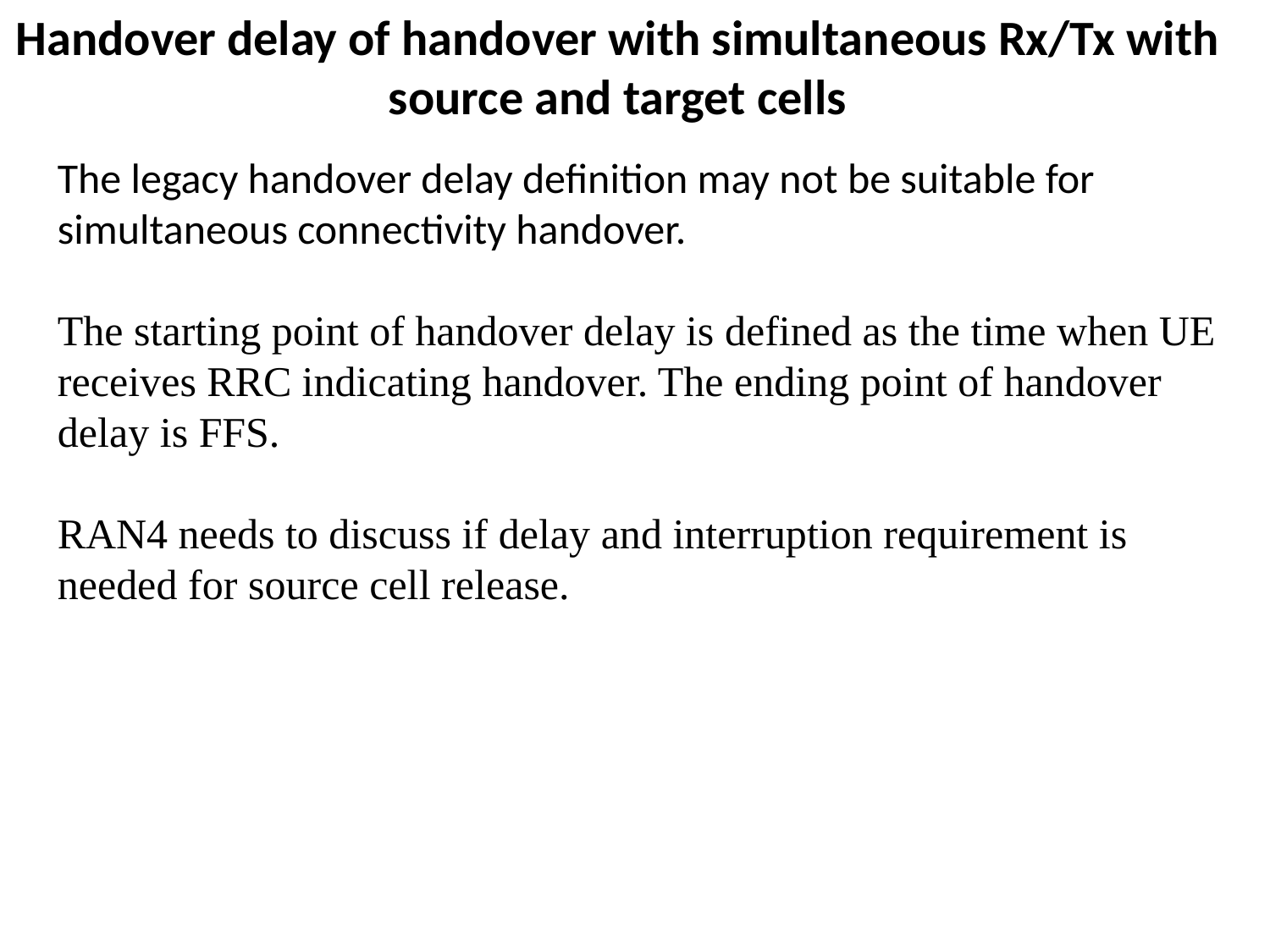

# Handover delay of handover with simultaneous Rx/Tx with source and target cells
The legacy handover delay definition may not be suitable for simultaneous connectivity handover.

The starting point of handover delay is defined as the time when UE receives RRC indicating handover. The ending point of handover delay is FFS.

RAN4 needs to discuss if delay and interruption requirement is needed for source cell release.